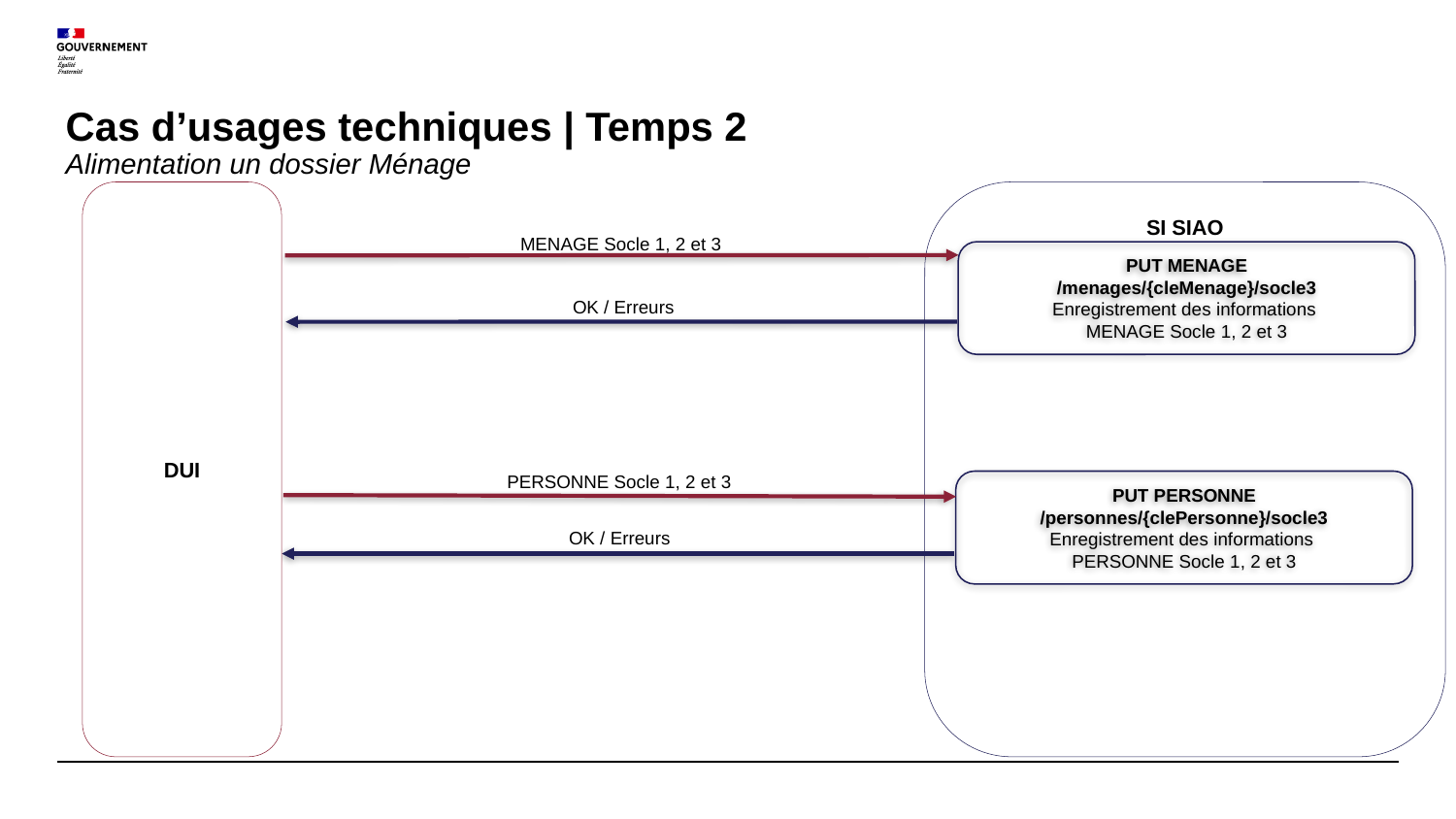

# Cas d’usages techniques | Temps 2 Alimentation un dossier Ménage
SI SIAO
DUI
MENAGE Socle 1, 2 et 3
PUT MENAGE
/menages/{cleMenage}/socle3
Enregistrement des informations
MENAGE Socle 1, 2 et 3
OK / Erreurs
PERSONNE Socle 1, 2 et 3
PUT PERSONNE
/personnes/{clePersonne}/socle3
Enregistrement des informations
PERSONNE Socle 1, 2 et 3
OK / Erreurs